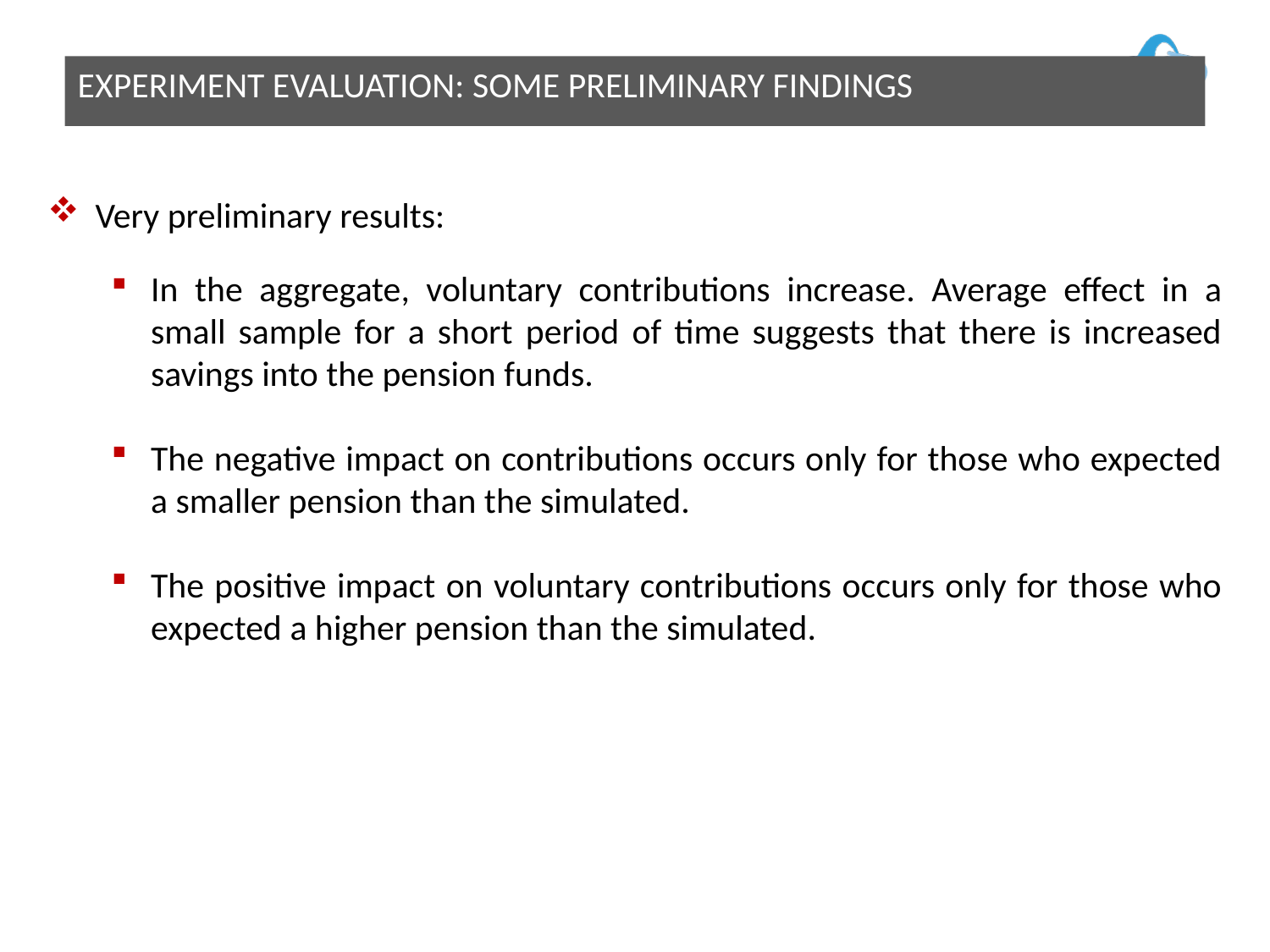

Experiment evaluation: some preliminary findings
Very preliminary results:
In the aggregate, voluntary contributions increase. Average effect in a small sample for a short period of time suggests that there is increased savings into the pension funds.
The negative impact on contributions occurs only for those who expected a smaller pension than the simulated.
The positive impact on voluntary contributions occurs only for those who expected a higher pension than the simulated.